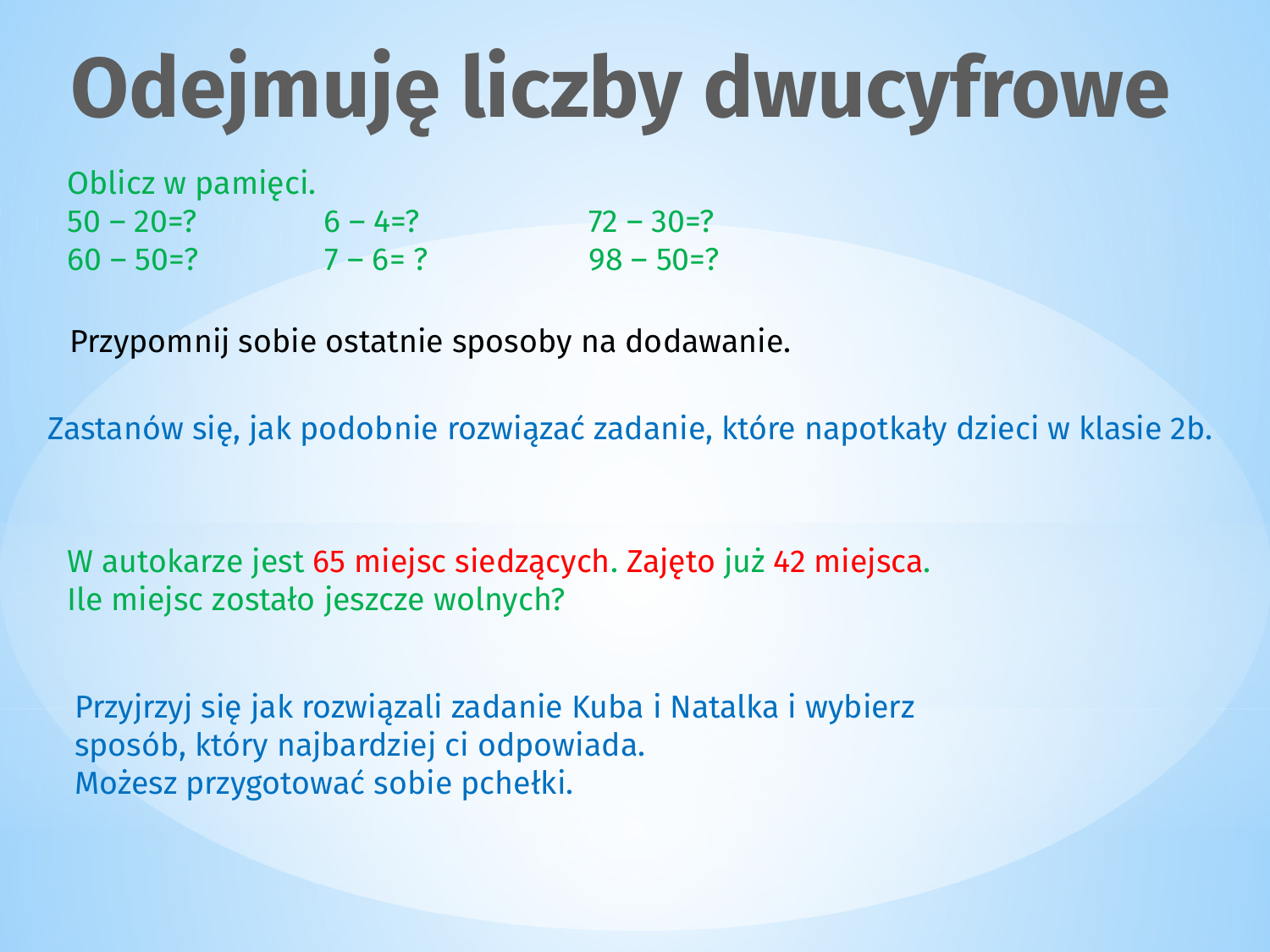

Odejmuję liczby dwucyfrowe
Oblicz w pamięci.
50 – 20=?               6 – 4=?                    72 – 30=?
60 – 50=?               7 – 6= ?                   98 – 50=?
Przypomnij sobie ostatnie sposoby na dodawanie.
Zastanów się, jak podobnie rozwiązać zadanie, które napotkały dzieci w klasie 2b.
W autokarze jest 65 miejsc siedzących. Zajęto już 42 miejsca.
Ile miejsc zostało jeszcze wolnych?
Przyjrzyj się jak rozwiązali zadanie Kuba i Natalka i wybierz sposób, który najbardziej ci odpowiada.
Możesz przygotować sobie pchełki.